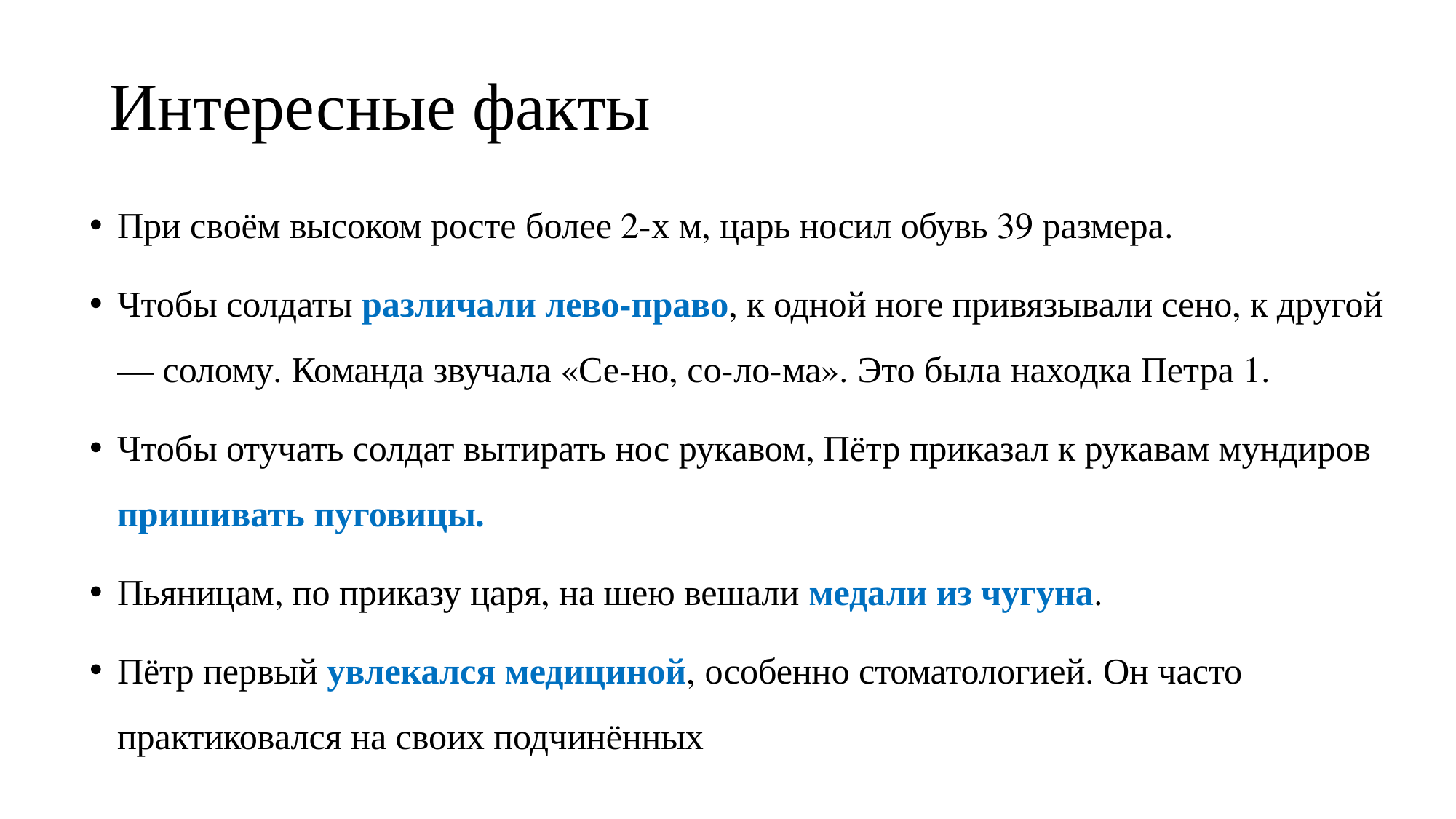

# Интересные факты
При своём высоком росте более 2-х м, царь носил обувь 39 размера.
Чтобы солдаты различали лево-право, к одной ноге привязывали сено, к другой — солому. Команда звучала «Се-но, со-ло-ма». Это была находка Петра 1.
Чтобы отучать солдат вытирать нос рукавом, Пётр приказал к рукавам мундиров пришивать пуговицы.
Пьяницам, по приказу царя, на шею вешали медали из чугуна.
Пётр первый увлекался медициной, особенно стоматологией. Он часто практиковался на своих подчинённых